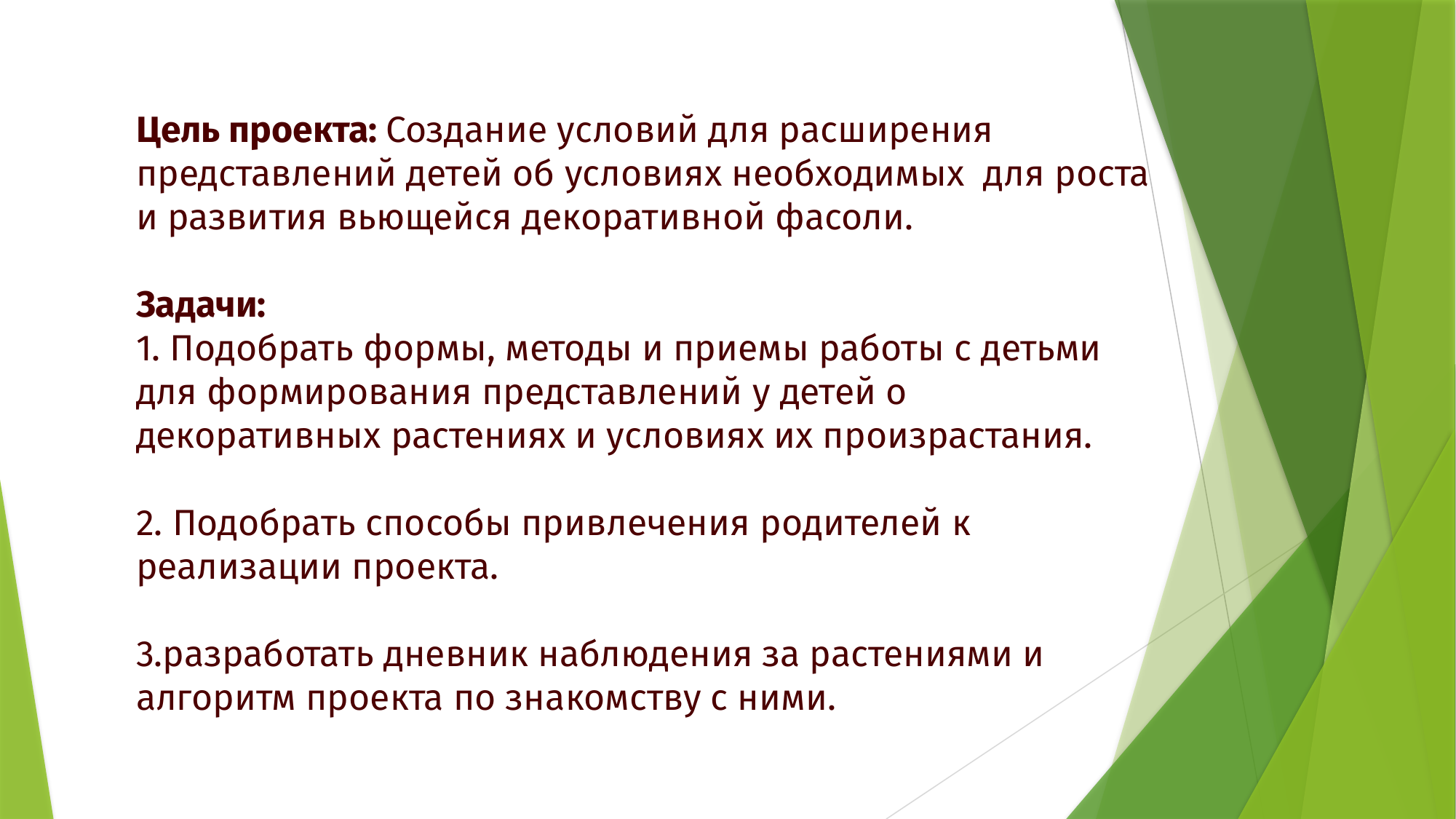

Цель проекта: Создание условий для расширения представлений детей об условиях необходимых  для роста и развития вьющейся декоративной фасоли.

Задачи:
1. Подобрать формы, методы и приемы работы с детьми для формирования представлений у детей о декоративных растениях и условиях их произрастания.

2. Подобрать способы привлечения родителей к реализации проекта.

3.разработать дневник наблюдения за растениями и алгоритм проекта по знакомству с ними.